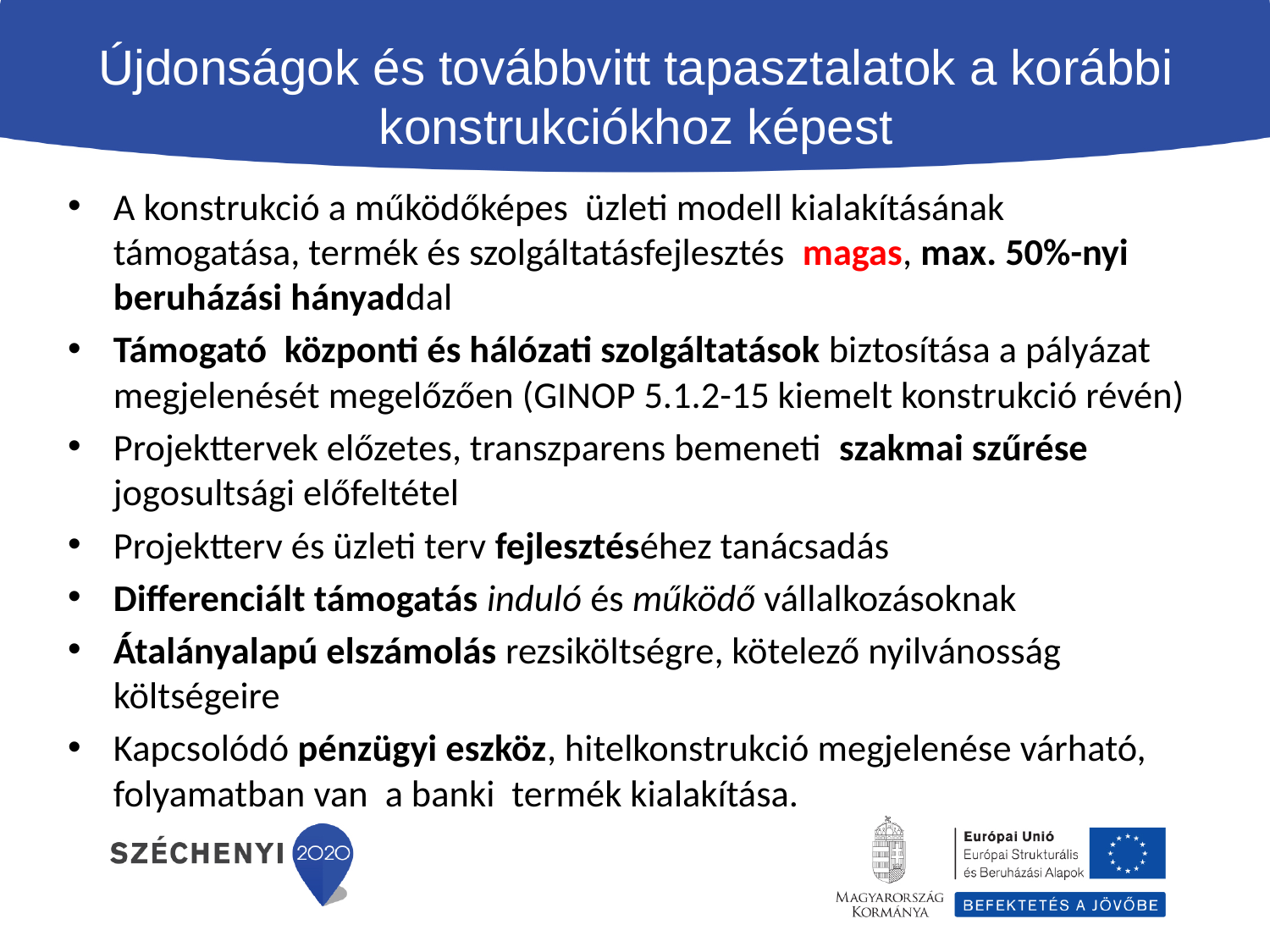

# Újdonságok és továbbvitt tapasztalatok a korábbi konstrukciókhoz képest
A konstrukció a működőképes  üzleti modell kialakításának támogatása, termék és szolgáltatásfejlesztés  magas, max. 50%-nyi beruházási hányaddal
Támogató  központi és hálózati szolgáltatások biztosítása a pályázat megjelenését megelőzően (GINOP 5.1.2-15 kiemelt konstrukció révén)
Projekttervek előzetes, transzparens bemeneti  szakmai szűrése jogosultsági előfeltétel
Projektterv és üzleti terv fejlesztéséhez tanácsadás
Differenciált támogatás induló és működő vállalkozásoknak
Átalányalapú elszámolás rezsiköltségre, kötelező nyilvánosság költségeire
Kapcsolódó pénzügyi eszköz, hitelkonstrukció megjelenése várható, folyamatban van  a banki  termék kialakítása.